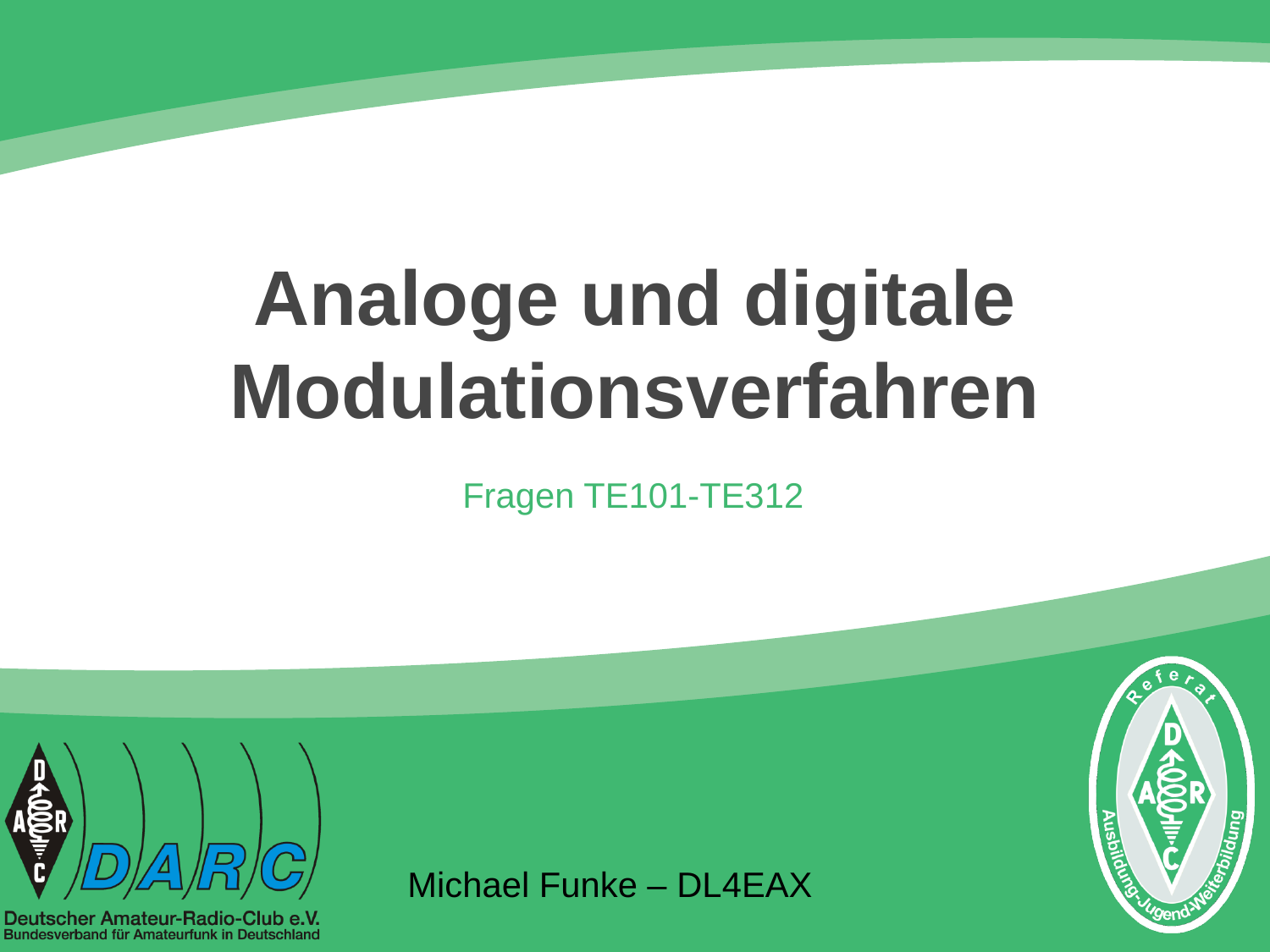

# Analoge und digitale Modulationsverfahren
Fragen TE101-TE312
Michael Funke – DL4EAX